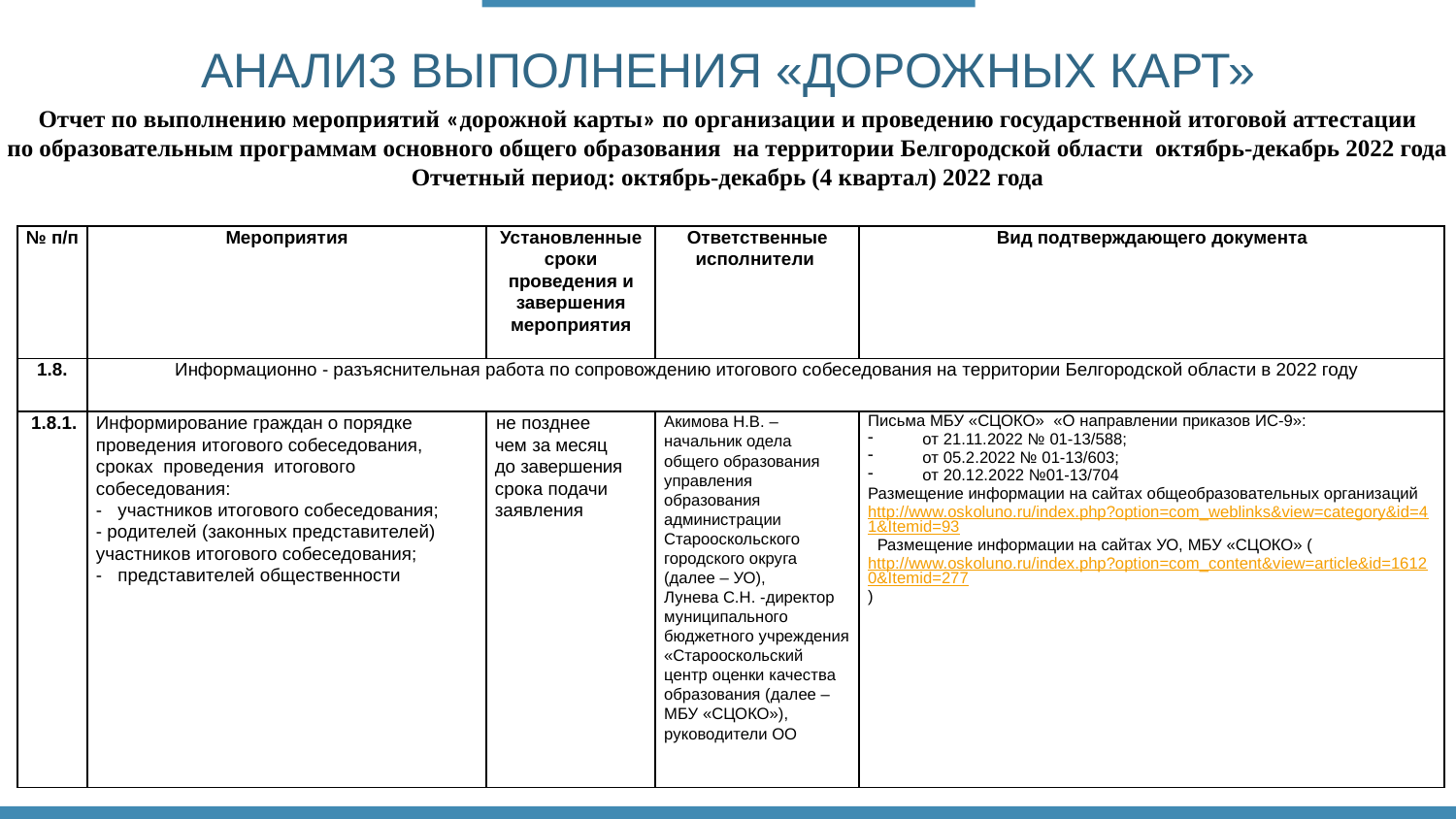

АНАЛИЗ ВЫПОЛНЕНИЯ «ДОРОЖНЫХ КАРТ»
Отчет по выполнению мероприятий «дорожной карты» по организации и проведению государственной итоговой аттестации
 по образовательным программам основного общего образования  на территории Белгородской области  октябрь-декабрь 2022 года
Отчетный период: октябрь-декабрь (4 квартал) 2022 года

| № п/п | Мероприятия | Установленные сроки проведения и завершения мероприятия | Ответственные исполнители | Вид подтверждающего документа |
| --- | --- | --- | --- | --- |
| 1.8. | Информационно - разъяснительная работа по сопровождению итогового собеседования на территории Белгородской области в 2022 году |  |  |  |
| 1.8.1. | Информирование граждан о порядке проведения итогового собеседования, сроках проведения итогового собеседования: - участников итогового собеседования; - родителей (законных представителей) участников итогового собеседования; - представителей общественности | не позднее чем за месяц до завершения срока подачи заявления | Акимова Н.В. – начальник одела общего образования управления образования администрации Старооскольского городского округа (далее – УО), Лунева С.Н. -директор муниципального бюджетного учреждения «Старооскольский центр оценки качества образования (далее – МБУ «СЦОКО»), руководители ОО | Письма МБУ «СЦОКО» «О направлении приказов ИС-9»: от 21.11.2022 № 01-13/588; от 05.2.2022 № 01-13/603; от 20.12.2022 №01-13/704 Размещение информации на сайтах общеобразовательных организаций http://www.oskoluno.ru/index.php?option=com\_weblinks&view=category&id=41&Itemid=93 Размещение информации на сайтах УО, МБУ «СЦОКО» (http://www.oskoluno.ru/index.php?option=com\_content&view=article&id=16120&Itemid=277) |